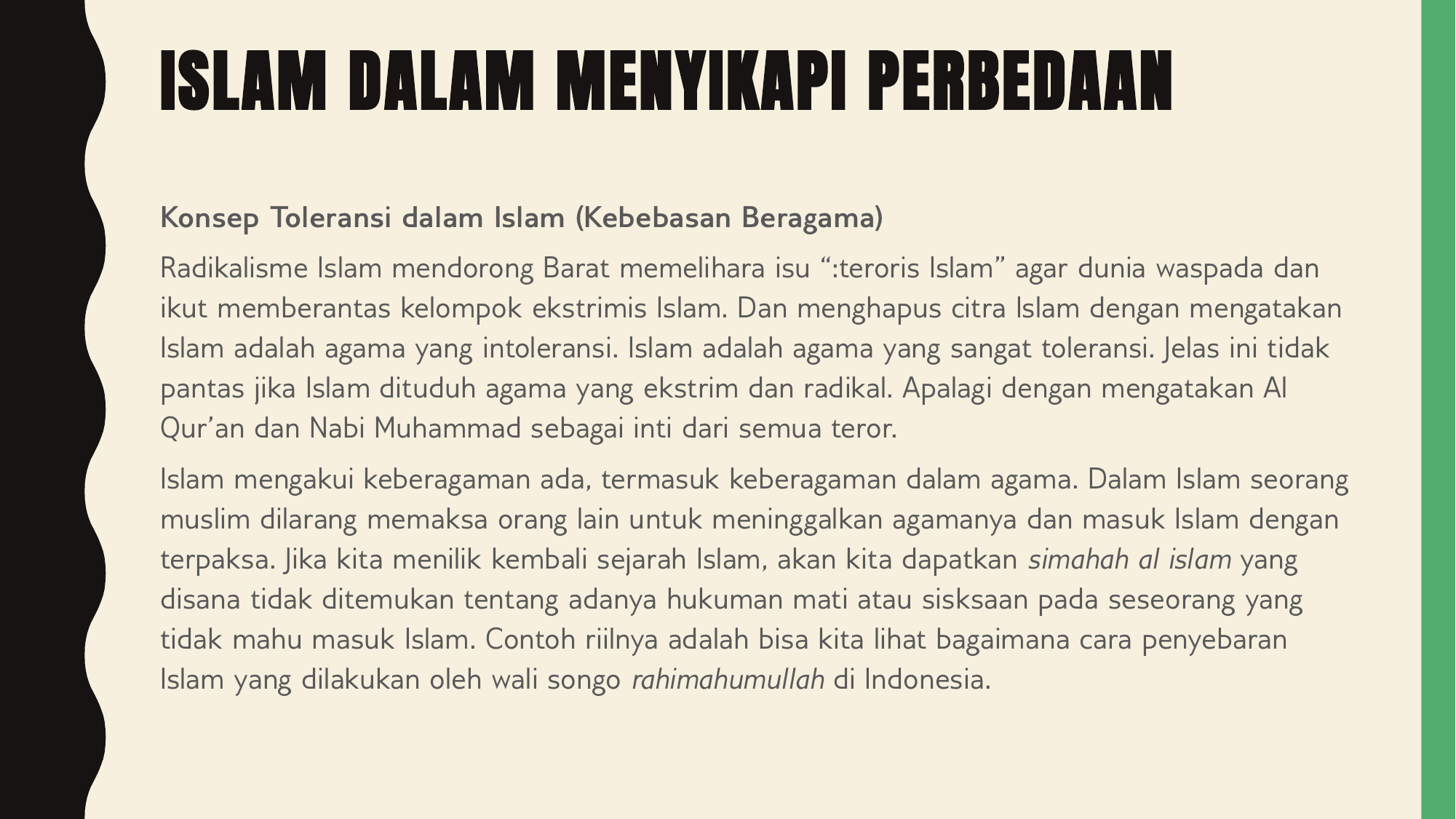

# ISLAM DALAM MENYIKAPI PERBEDAAN
Konsep Toleransi dalam Islam (Kebebasan Beragama)
Radikalisme Islam mendorong Barat memelihara isu “:teroris Islam” agar dunia waspada dan ikut memberantas kelompok ekstrimis Islam. Dan menghapus citra Islam dengan mengatakan Islam adalah agama yang intoleransi. Islam adalah agama yang sangat toleransi. Jelas ini tidak pantas jika Islam dituduh agama yang ekstrim dan radikal. Apalagi dengan mengatakan Al Qur’an dan Nabi Muhammad sebagai inti dari semua teror.
Islam mengakui keberagaman ada, termasuk keberagaman dalam agama. Dalam Islam seorang muslim dilarang memaksa orang lain untuk meninggalkan agamanya dan masuk Islam dengan terpaksa. Jika kita menilik kembali sejarah Islam, akan kita dapatkan simahah al islam yang disana tidak ditemukan tentang adanya hukuman mati atau sisksaan pada seseorang yang tidak mahu masuk Islam. Contoh riilnya adalah bisa kita lihat bagaimana cara penyebaran Islam yang dilakukan oleh wali songo rahimahumullah di Indonesia.